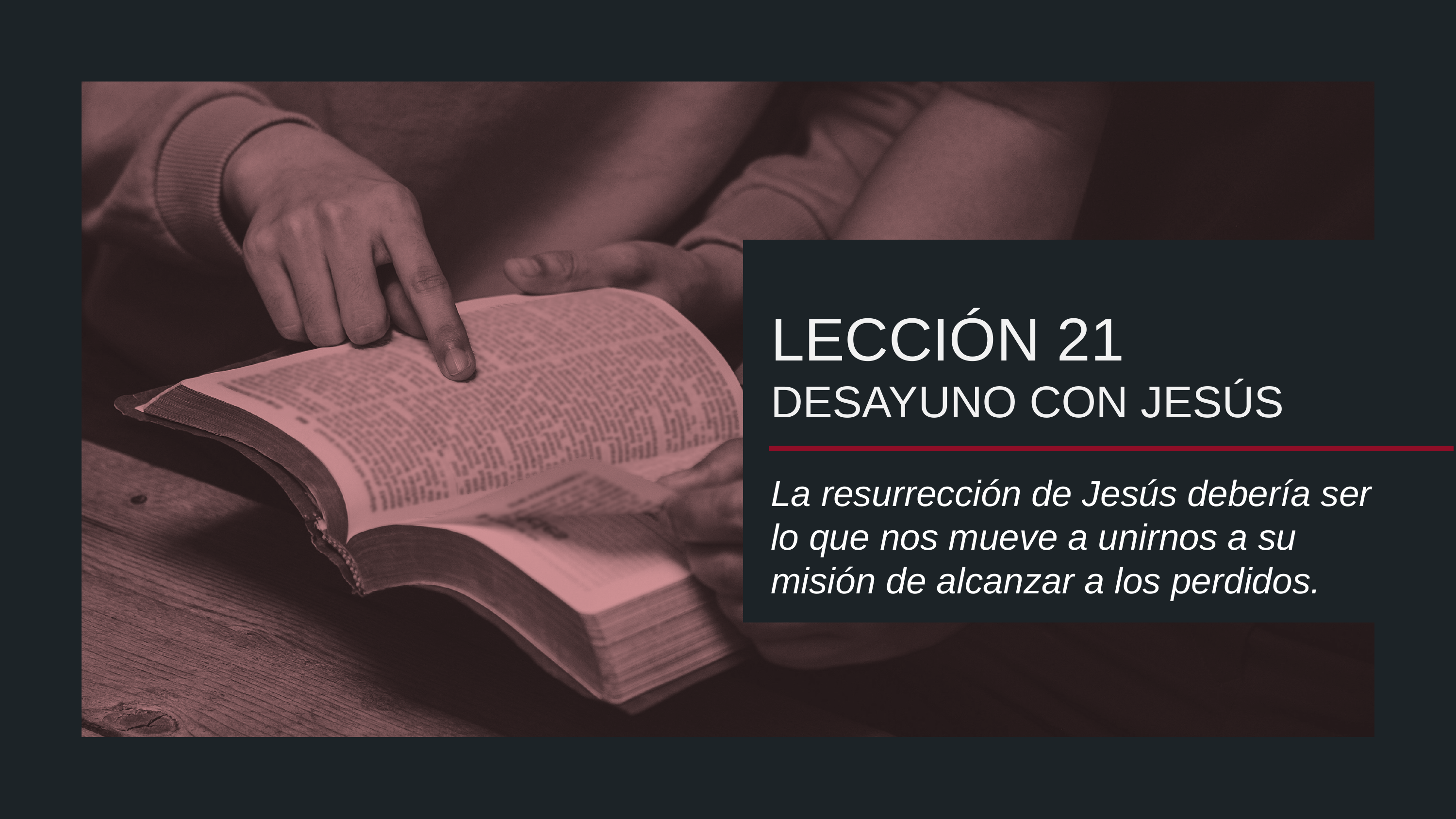

LECCIÓN 21
DESAYUNO CON JESÚS
La resurrección de Jesús debería ser lo que nos mueve a unirnos a su misión de alcanzar a los perdidos.